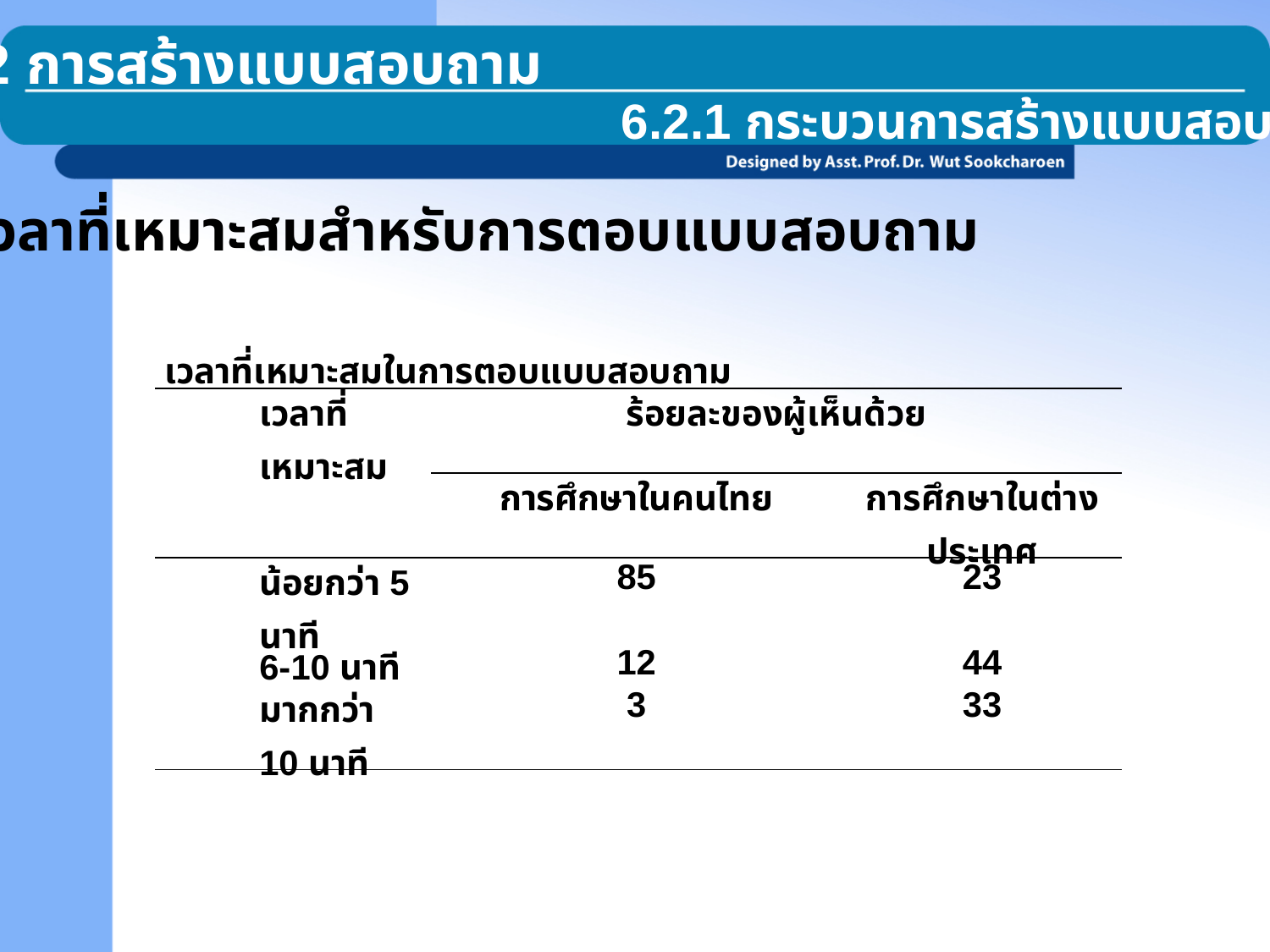

6.2 การสร้างแบบสอบถาม
6.2.1 กระบวนการสร้างแบบสอบถาม
เวลาที่เหมาะสมสำหรับการตอบแบบสอบถาม
| เวลาที่เหมาะสมในการตอบแบบสอบถาม |  |  |  |
| --- | --- | --- | --- |
|  | เวลาที่เหมาะสม | ร้อยละของผู้เห็นด้วย |  |
|  |  | การศึกษาในคนไทย | การศึกษาในต่างประเทศ |
|  | น้อยกว่า 5 นาที | 85 | 23 |
|  | 6-10 นาที | 12 | 44 |
|  | มากกว่า 10 นาที | 3 | 33 |